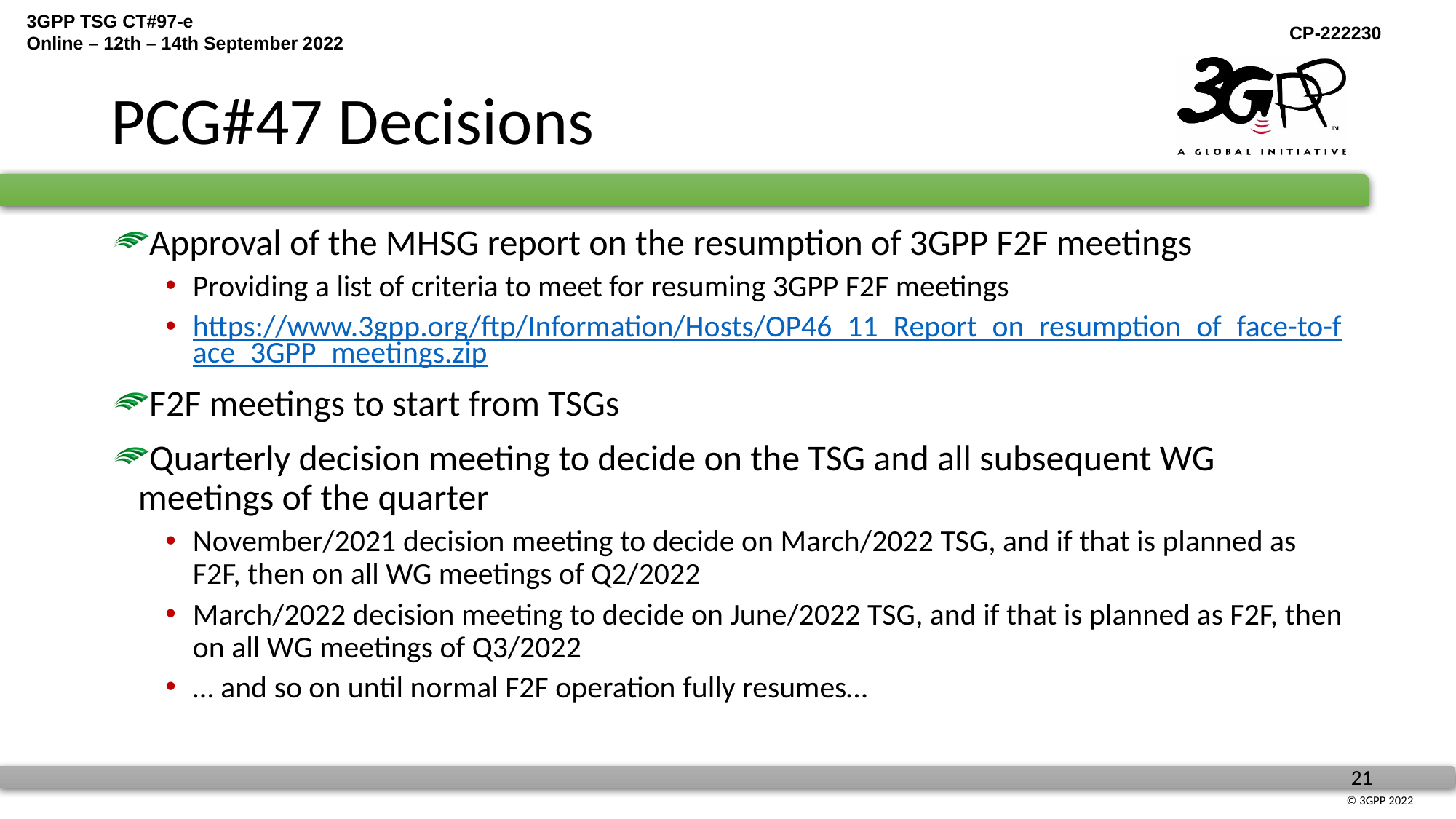

# PCG#47 Decisions
Approval of the MHSG report on the resumption of 3GPP F2F meetings
Providing a list of criteria to meet for resuming 3GPP F2F meetings
https://www.3gpp.org/ftp/Information/Hosts/OP46_11_Report_on_resumption_of_face-to-face_3GPP_meetings.zip
F2F meetings to start from TSGs
Quarterly decision meeting to decide on the TSG and all subsequent WG meetings of the quarter
November/2021 decision meeting to decide on March/2022 TSG, and if that is planned as F2F, then on all WG meetings of Q2/2022
March/2022 decision meeting to decide on June/2022 TSG, and if that is planned as F2F, then on all WG meetings of Q3/2022
… and so on until normal F2F operation fully resumes…